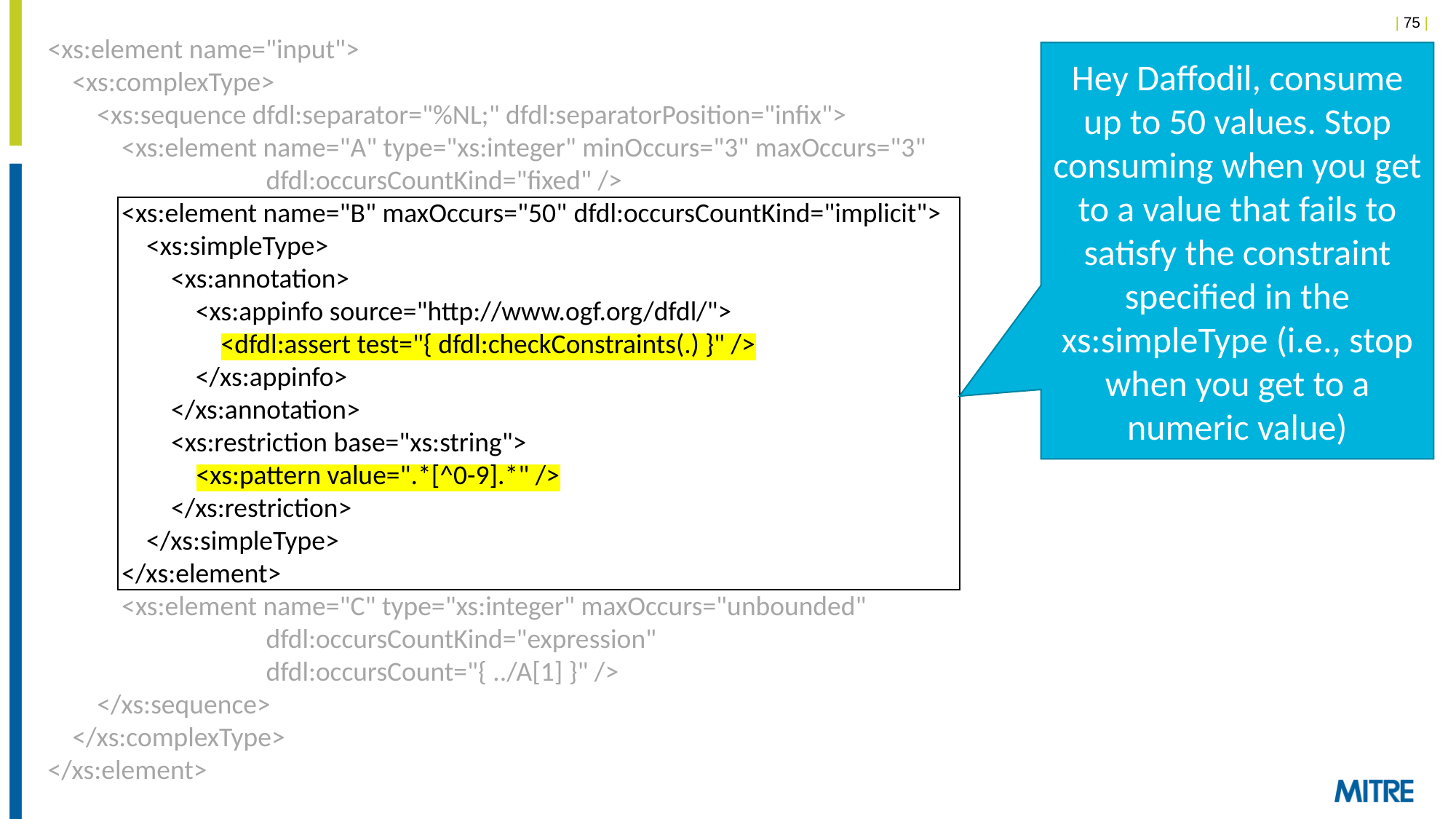

<xs:element name="input">
    <xs:complexType>
        <xs:sequence dfdl:separator="%NL;" dfdl:separatorPosition="infix">
            <xs:element name="A" type="xs:integer" minOccurs="3" maxOccurs="3"
		dfdl:occursCountKind="fixed" />
            <xs:element name="B" maxOccurs="50" dfdl:occursCountKind="implicit">
                <xs:simpleType>
                    <xs:annotation>
                        <xs:appinfo source="http://www.ogf.org/dfdl/">
                            <dfdl:assert test="{ dfdl:checkConstraints(.) }" />
                        </xs:appinfo>
                    </xs:annotation>
                    <xs:restriction base="xs:string">
                        <xs:pattern value=".*[^0-9].*" />
                    </xs:restriction>
                </xs:simpleType>
            </xs:element>
            <xs:element name="C" type="xs:integer" maxOccurs="unbounded"
		dfdl:occursCountKind="expression"
 		dfdl:occursCount="{ ../A[1] }" />
        </xs:sequence>
    </xs:complexType>
</xs:element>
Hey Daffodil, consume up to 50 values. Stop consuming when you get to a value that fails to satisfy the constraint specified in the xs:simpleType (i.e., stop when you get to a numeric value)